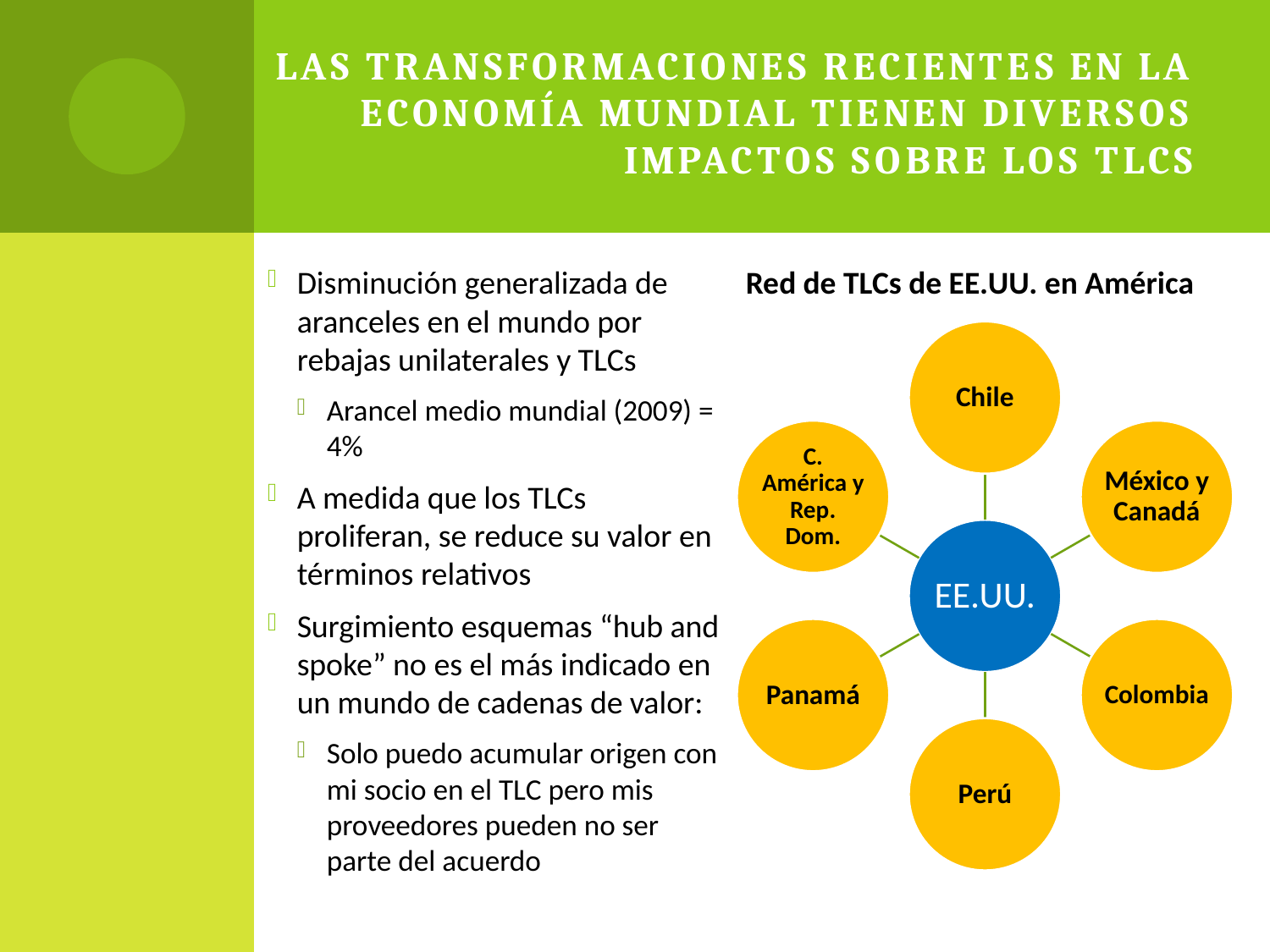

# Las transformaciones recientes en la economía mundial tienen diversos impactos sobre los TLCs
Disminución generalizada de aranceles en el mundo por rebajas unilaterales y TLCs
Arancel medio mundial (2009) = 4%
A medida que los TLCs proliferan, se reduce su valor en términos relativos
Surgimiento esquemas “hub and spoke” no es el más indicado en un mundo de cadenas de valor:
Solo puedo acumular origen con mi socio en el TLC pero mis proveedores pueden no ser parte del acuerdo
Red de TLCs de EE.UU. en América
EE.UU.

Chile

México y Canadá

Colombia

Perú

Panamá

C. América y Rep. Dom.